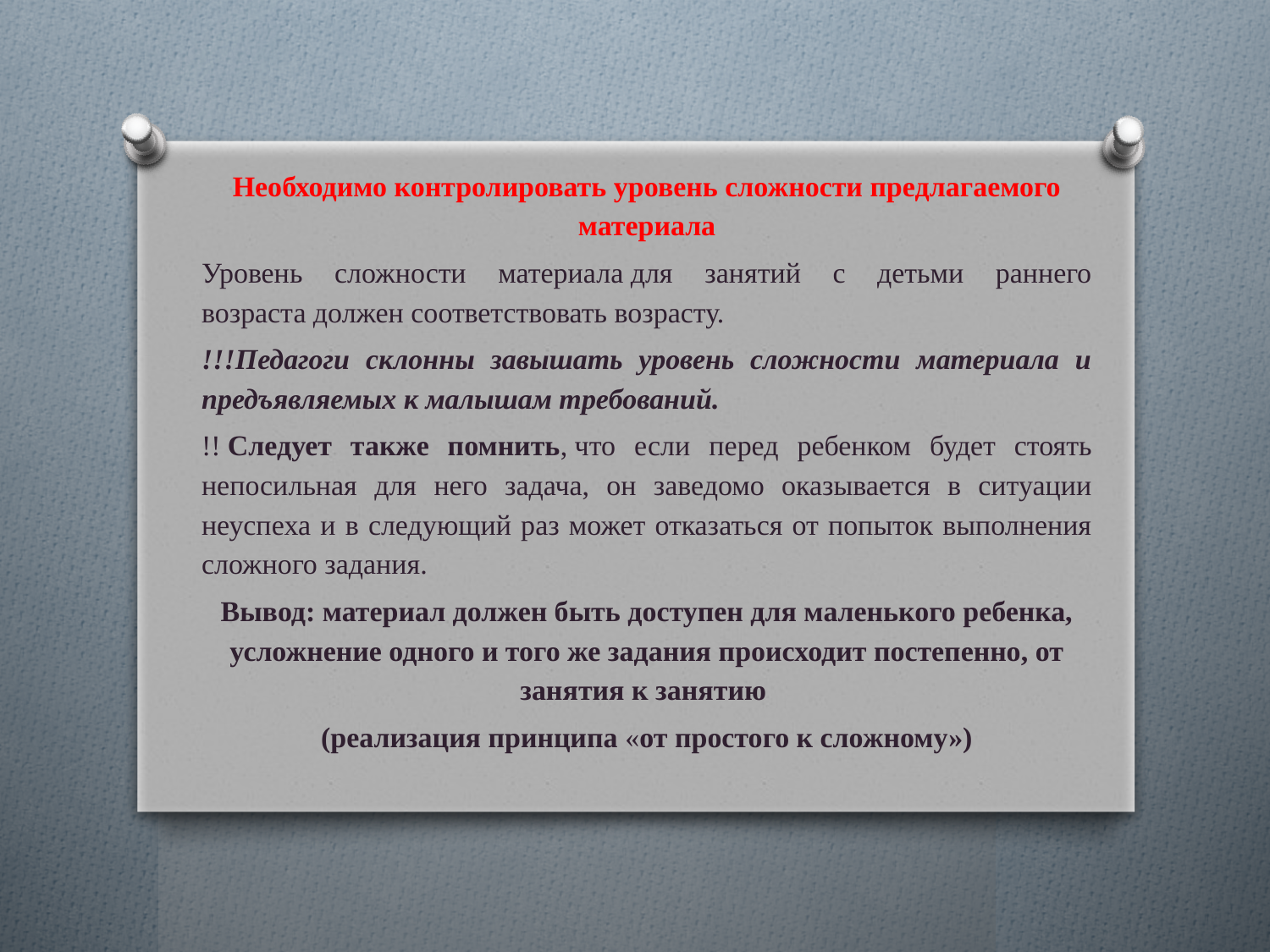

Необходимо контролировать уровень сложности предлагаемого материала
	Уровень сложности материала для занятий с детьми раннего возраста должен соответствовать возрасту.
	!!!Педагоги склонны завышать уровень сложности материала и предъявляемых к малышам требований.
!! Следует также помнить, что если перед ребенком будет стоять непосильная для него задача, он заведомо оказывается в ситуации неуспеха и в следующий раз может отказаться от попыток выполнения сложного задания.
Вывод: материал должен быть доступен для маленького ребенка, усложнение одного и того же задания происходит постепенно, от занятия к занятию
(реализация принципа «от простого к сложному»)